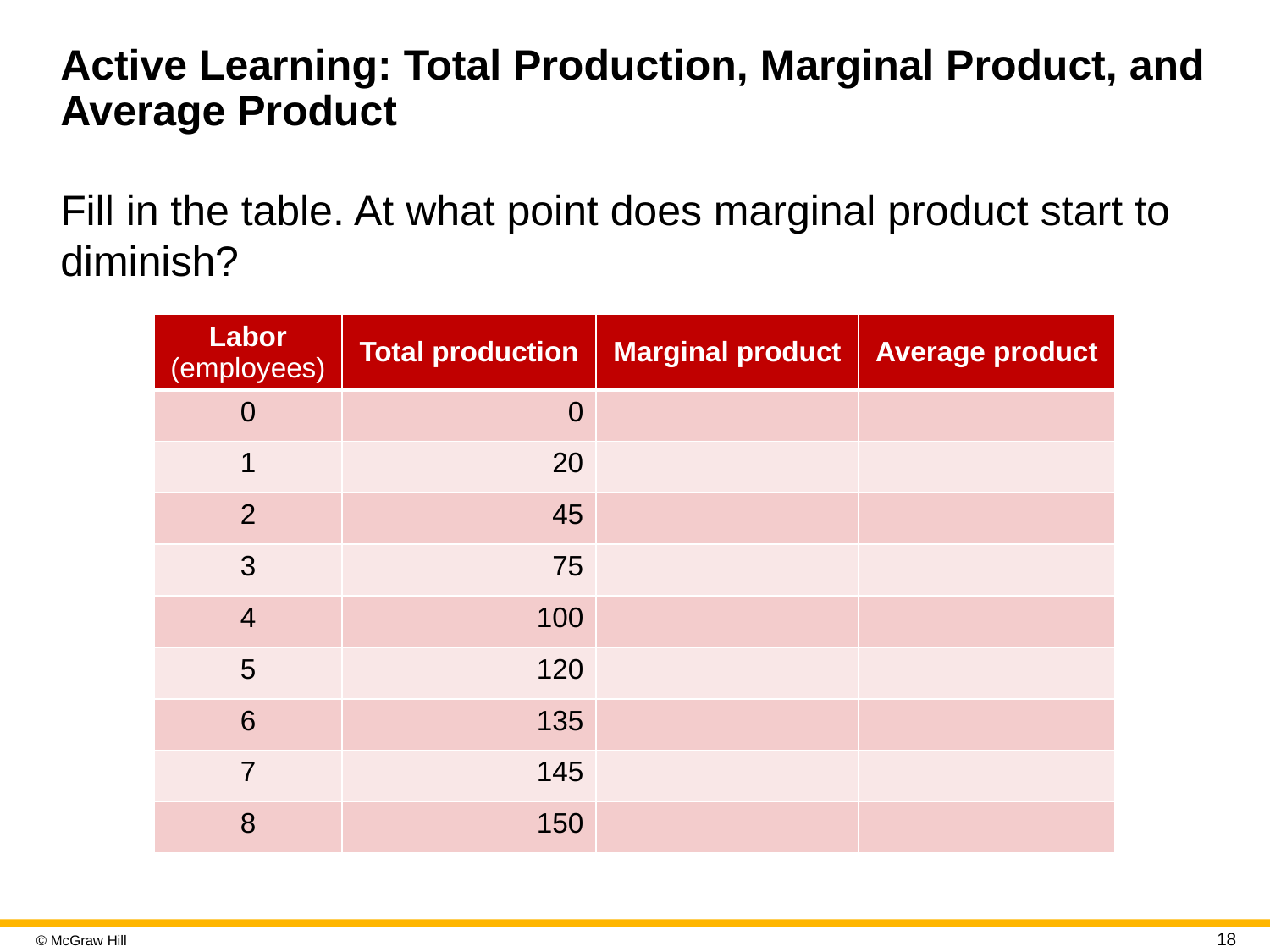

# Active Learning: Total Production, Marginal Product, and Average Product
Fill in the table. At what point does marginal product start to diminish?
| Labor (employees) | Total production | Marginal product | Average product |
| --- | --- | --- | --- |
| 0 | 0 |  |  |
| 1 | 20 |  |  |
| 2 | 45 |  |  |
| 3 | 75 |  |  |
| 4 | 100 |  |  |
| 5 | 120 |  |  |
| 6 | 135 |  |  |
| 7 | 145 |  |  |
| 8 | 150 |  |  |